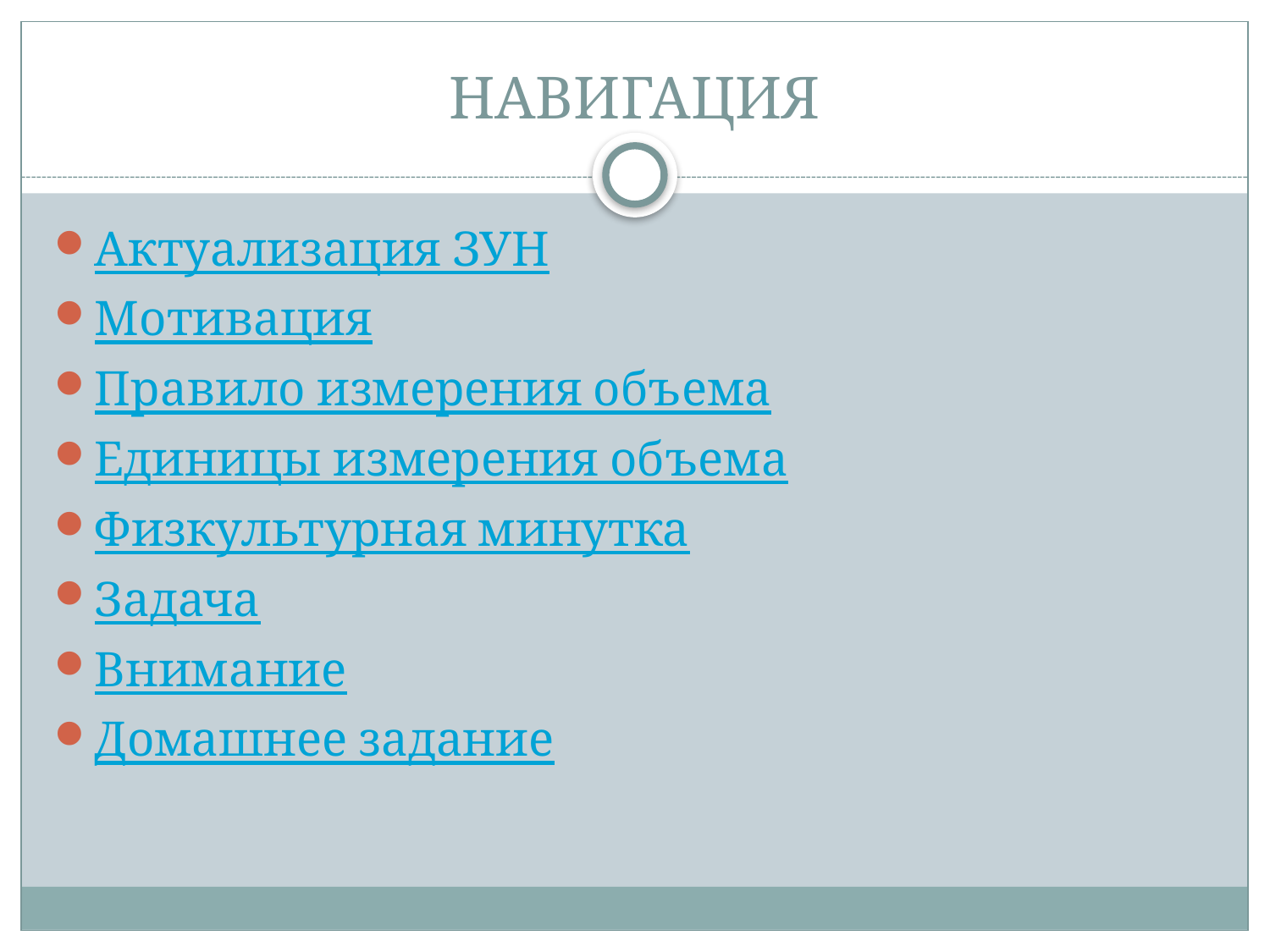

# НАВИГАЦИЯ
Актуализация ЗУН
Мотивация
Правило измерения объема
Единицы измерения объема
Физкультурная минутка
Задача
Внимание
Домашнее задание